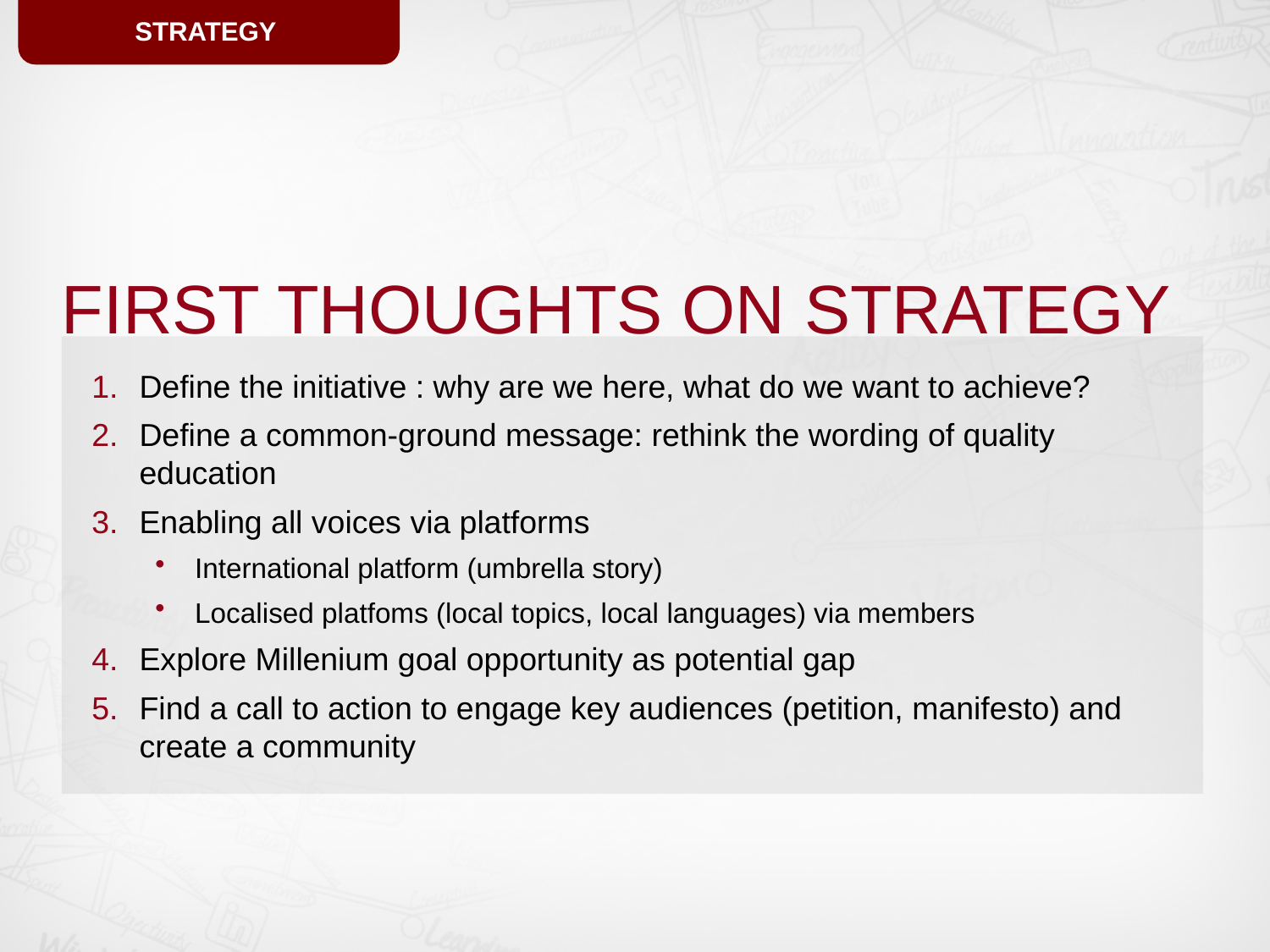

Strategy
# First thoughts on strategy
Define the initiative : why are we here, what do we want to achieve?
Define a common-ground message: rethink the wording of quality education
Enabling all voices via platforms
International platform (umbrella story)
Localised platfoms (local topics, local languages) via members
Explore Millenium goal opportunity as potential gap
Find a call to action to engage key audiences (petition, manifesto) and create a community